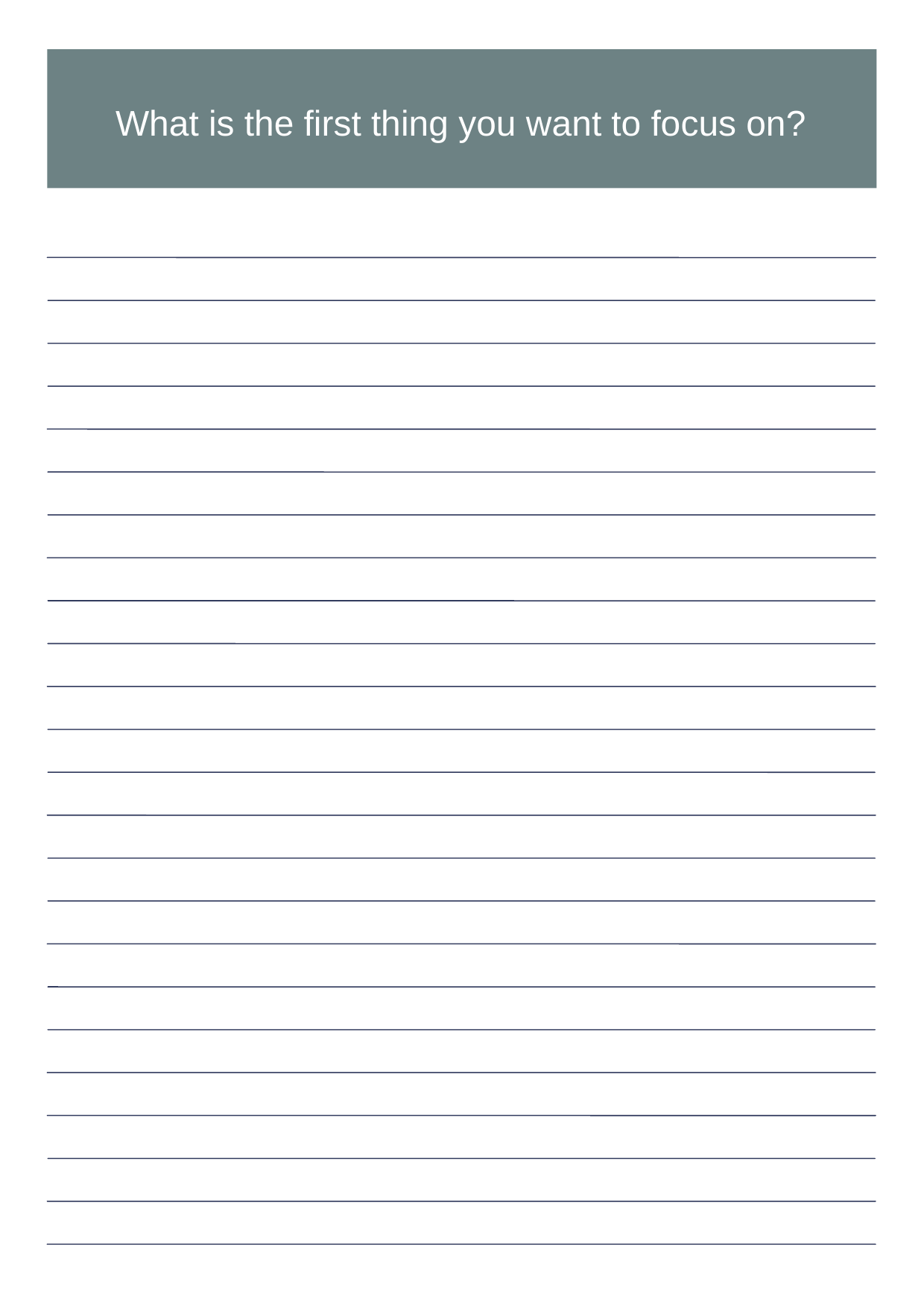

What is the first thing you want to focus on?